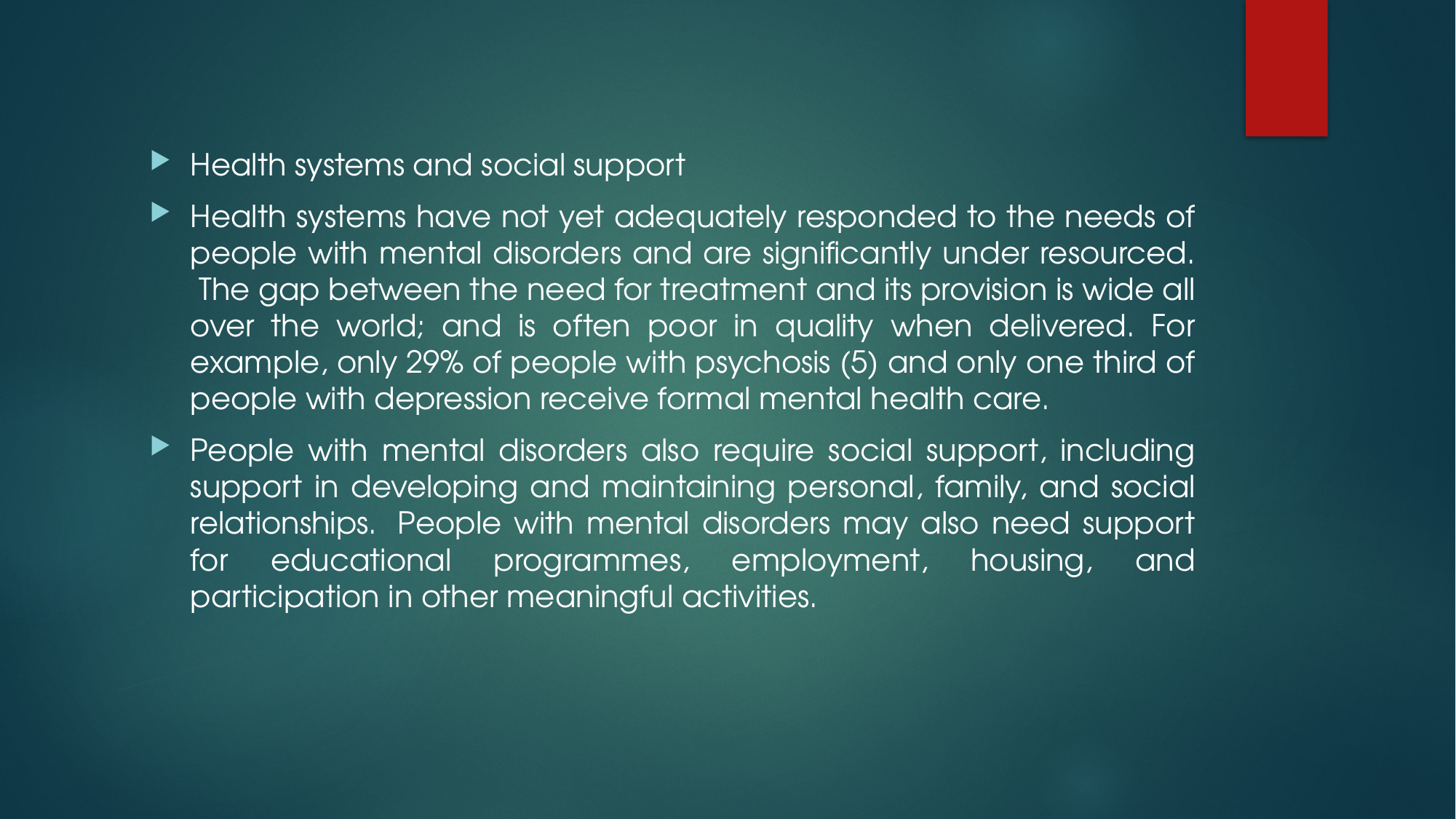

Health systems and social support
Health systems have not yet adequately responded to the needs of people with mental disorders and are significantly under resourced.  The gap between the need for treatment and its provision is wide all over the world; and is often poor in quality when delivered. For example, only 29% of people with psychosis (5) and only one third of people with depression receive formal mental health care.
People with mental disorders also require social support, including support in developing and maintaining personal, family, and social relationships.  People with mental disorders may also need support for educational programmes, employment, housing, and participation in other meaningful activities.